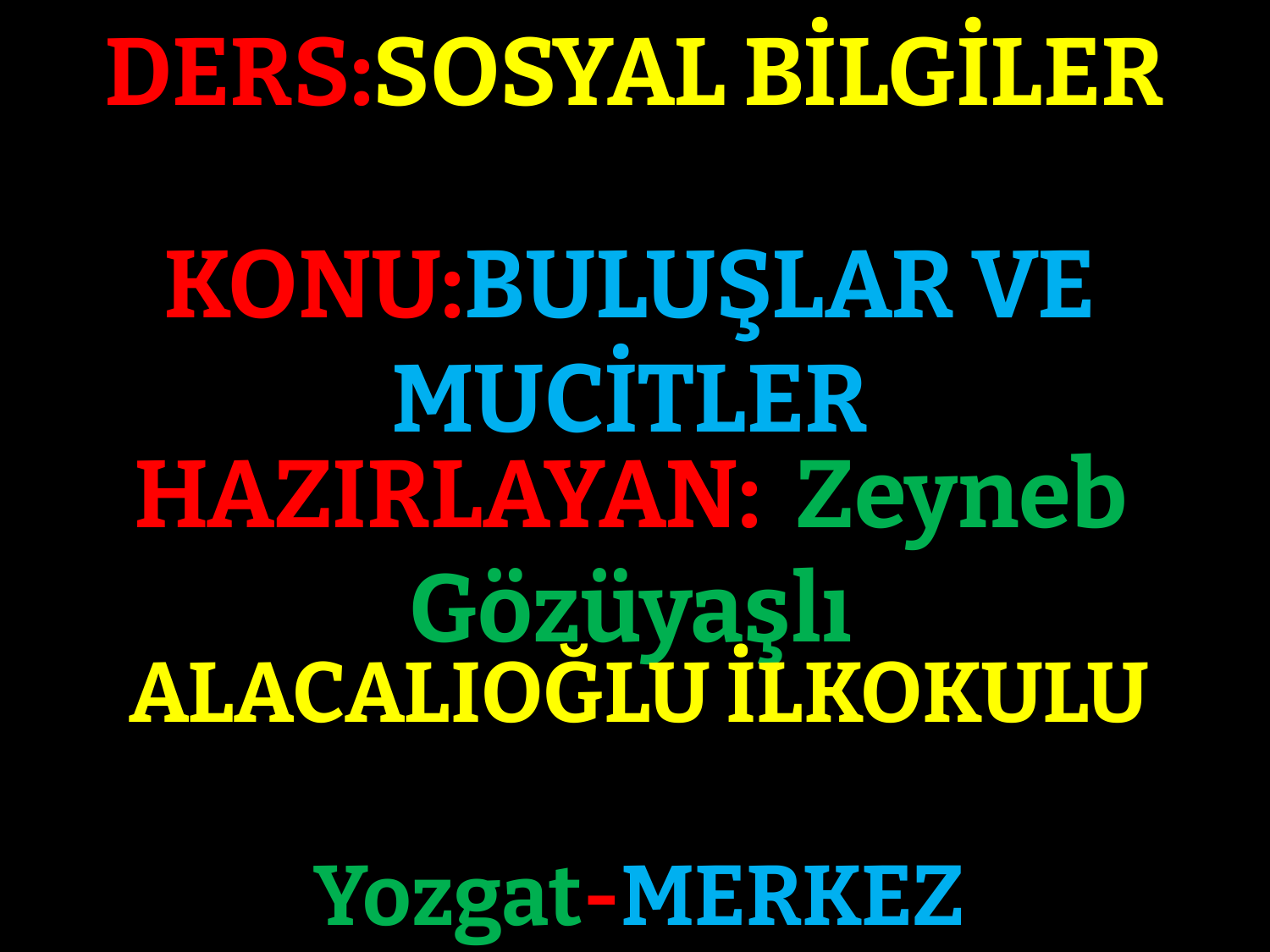

DERS:SOSYAL BİLGİLER
KONU:BULUŞLAR VE MUCİTLER
#
HAZIRLAYAN:  Zeyneb Gözüyaşlı
ALACALIOĞLU İLKOKULU

Yozgat-MERKEZ